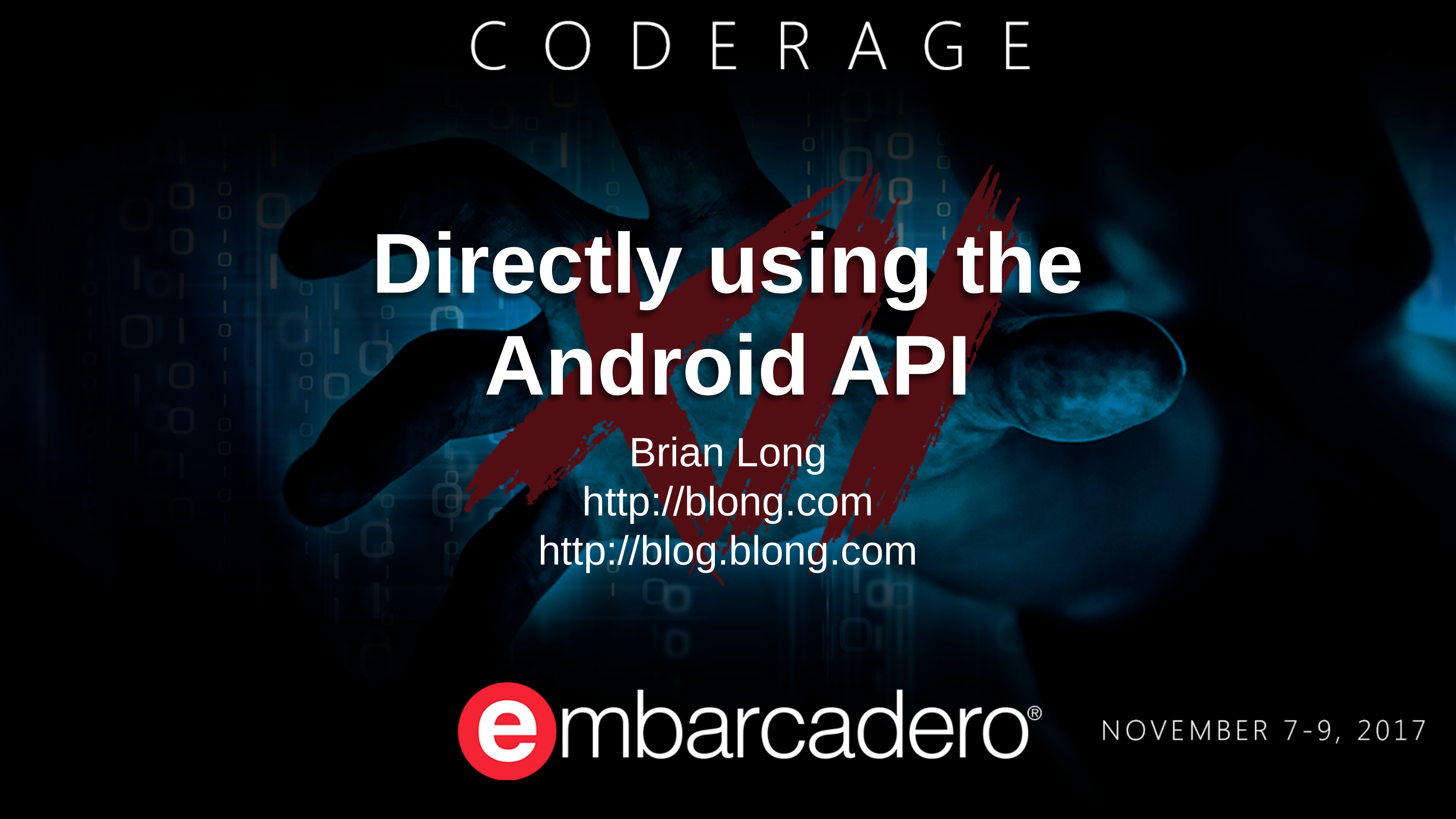

# Directly using the Android API
Brian Long
http://blong.com
http://blog.blong.com